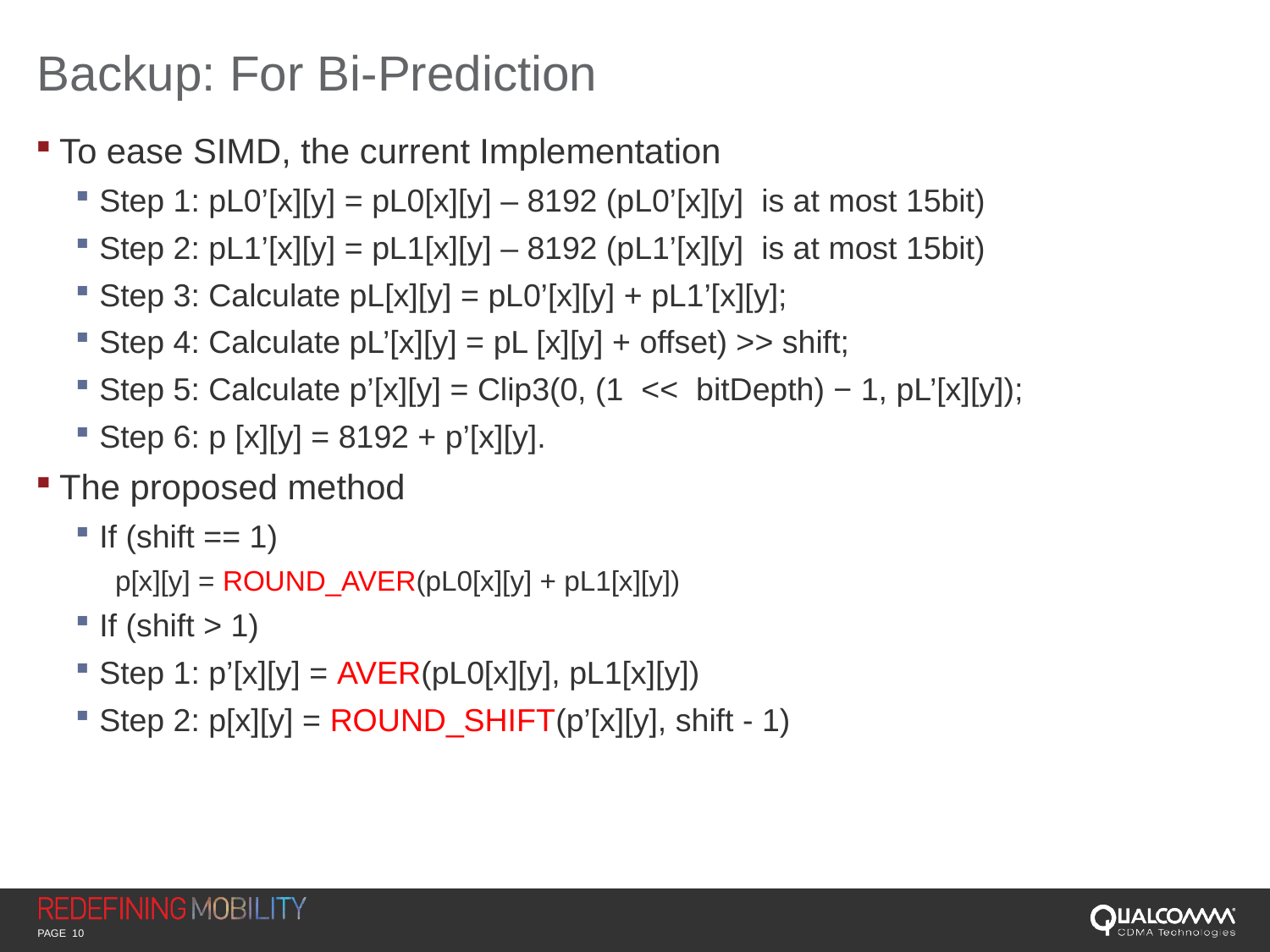

# Backup: For Bi-Prediction
To ease SIMD, the current Implementation
Step 1: pL0’[x][y] = pL0[x][y] – 8192 (pL0’[x][y]  is at most 15bit)
Step 2: pL1’[x][y] = pL1[x][y] – 8192 (pL1’[x][y]  is at most 15bit)
Step 3: Calculate pL[x][y] = pL0’[x][y] + pL1’[x][y];
Step 4: Calculate pL’[x][y] = pL [x][y] + offset) >> shift;
Step 5: Calculate p’[x][y] = Clip3(0, (1  <<  bitDepth) − 1, pL’[x][y]);
Step 6: p [x][y] = 8192 + p’[x][y].
The proposed method
If (shift == 1)
p[x][y] = ROUND_AVER(pL0[x][y] + pL1[x][y])
If (shift > 1)
Step 1: p’[x][y] = AVER(pL0[x][y], pL1[x][y])
Step 2: p[x][y] = ROUND_SHIFT(p’[x][y], shift - 1)